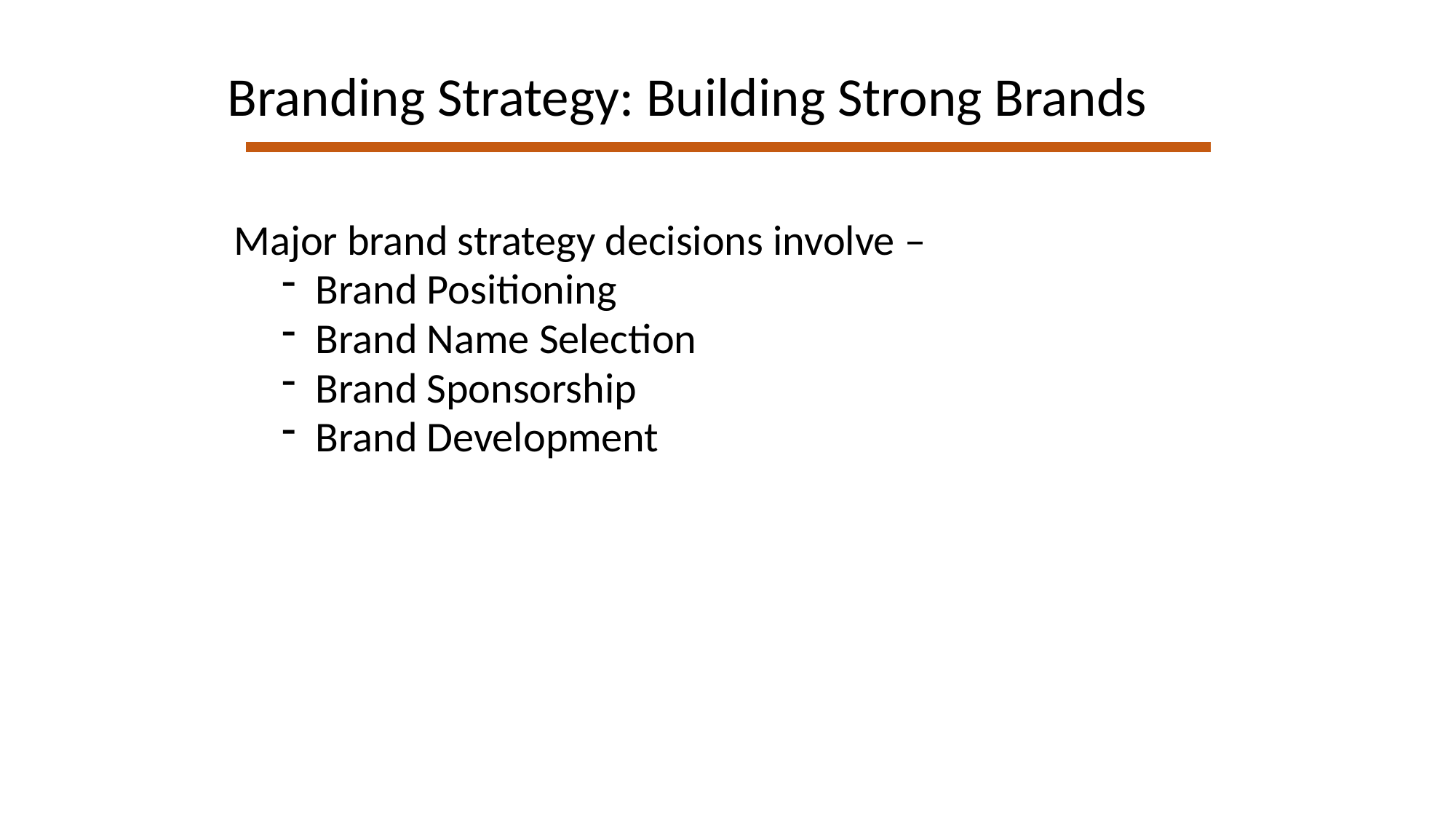

# Branding Strategy: Building Strong Brands

Major brand strategy decisions involve –
Brand Positioning
Brand Name Selection
Brand Sponsorship
Brand Development